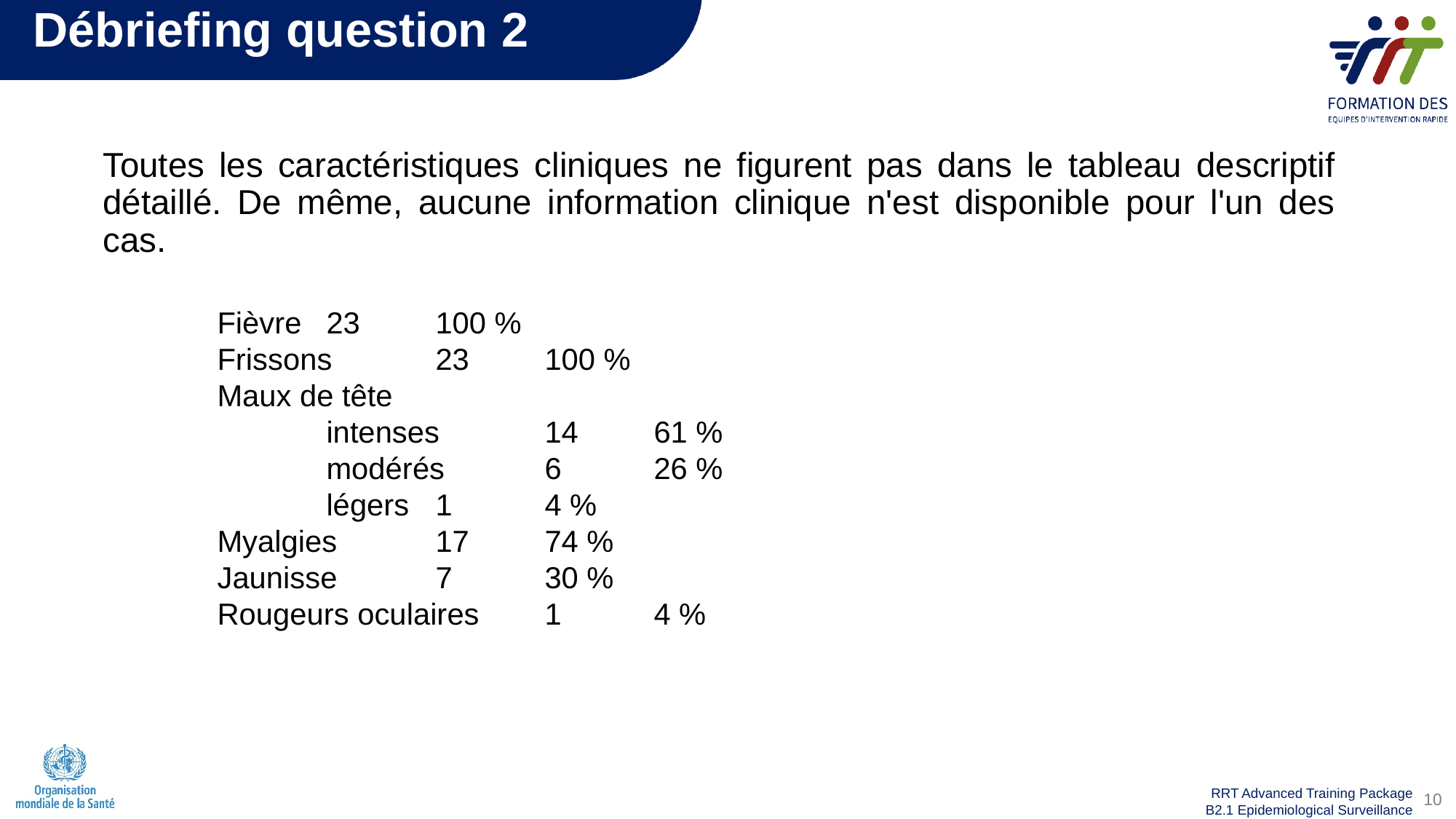

Débriefing question 2
Toutes les caractéristiques cliniques ne figurent pas dans le tableau descriptif détaillé. De même, aucune information clinique n'est disponible pour l'un des cas.
	Fièvre	23	100 %
	Frissons	23	100 %
	Maux de tête
		intenses	14	61 %
		modérés	6	26 %
		légers	1	4 %
	Myalgies	17	74 %
	Jaunisse	7	30 %
	Rougeurs oculaires	1	4 %